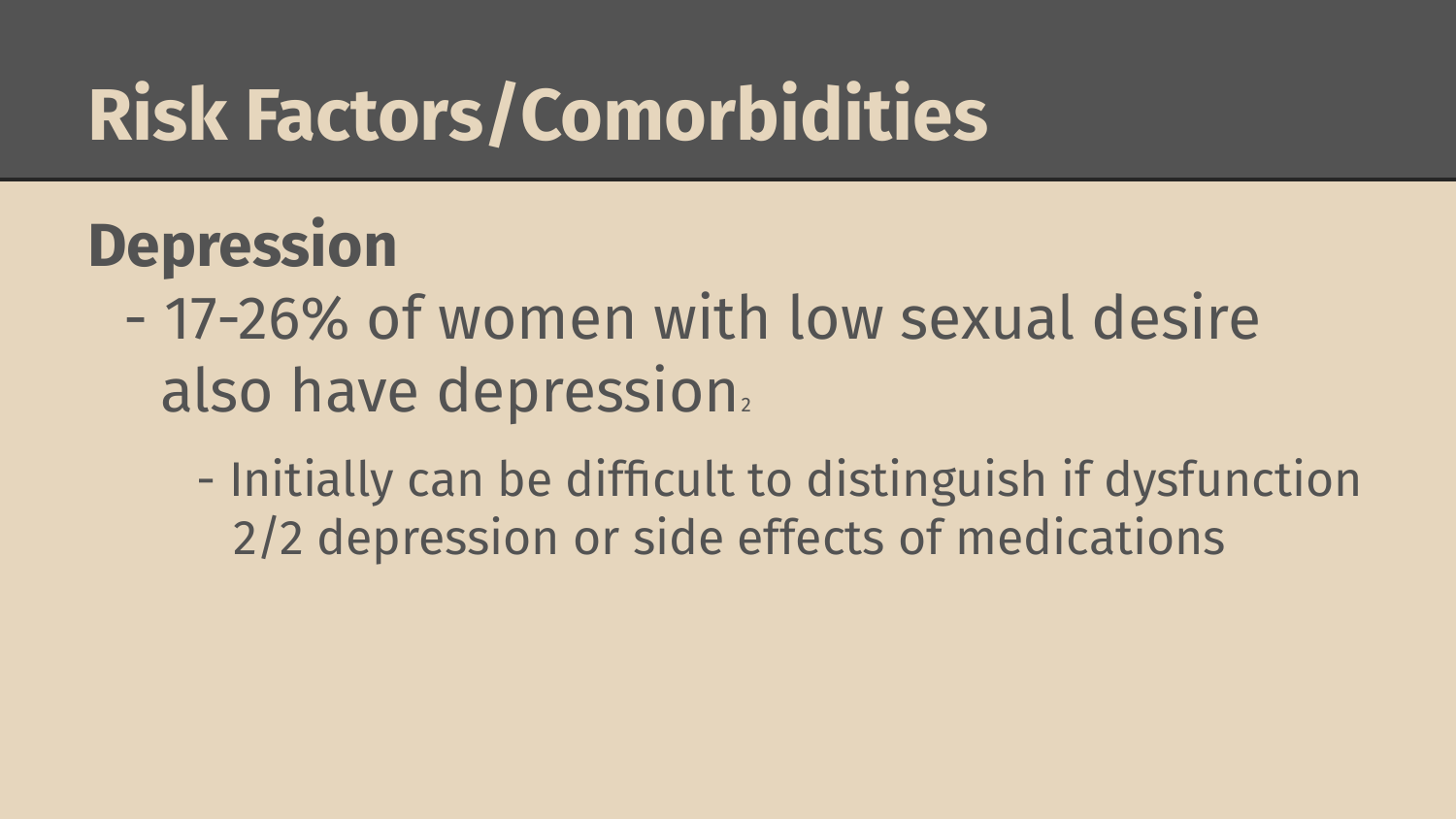

# Risk Factors/Comorbidities
Depression
- 17-26% of women with low sexual desire also have depression2

- Initially can be difficult to distinguish if dysfunction 2/2 depression or side effects of medications